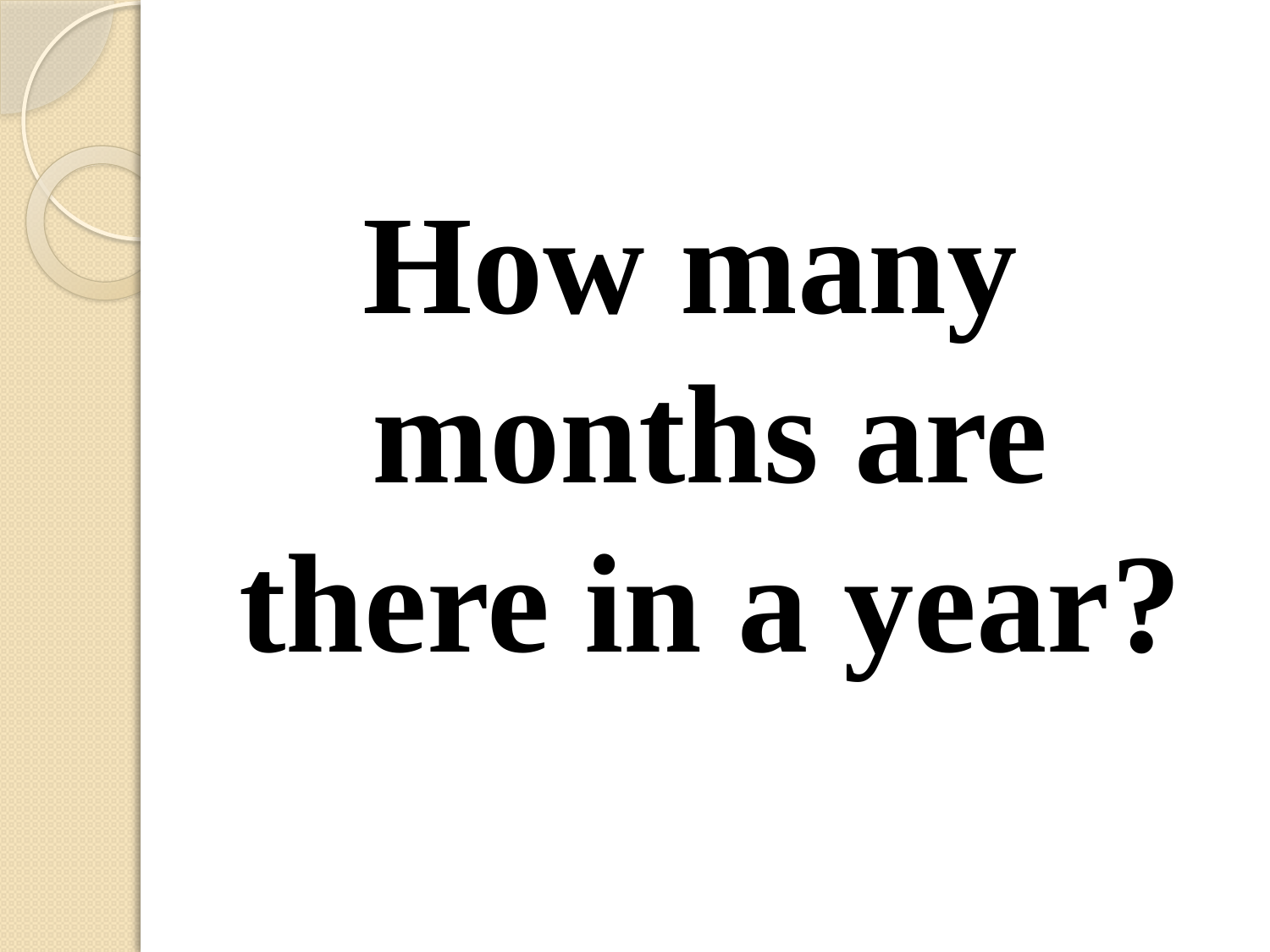

How many months are there in a year?